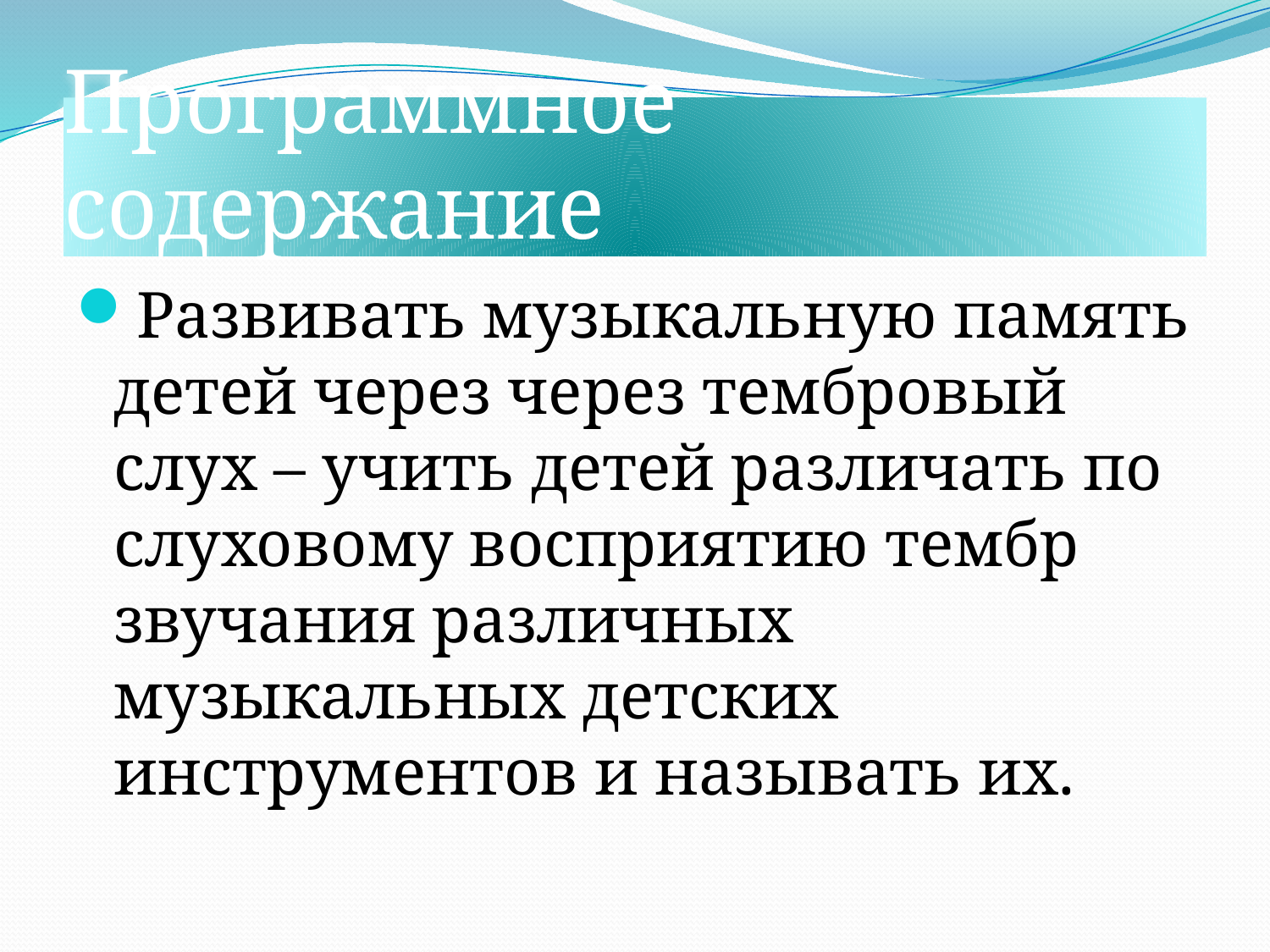

# Программное содержание
Развивать музыкальную память детей через через тембровый слух – учить детей различать по слуховому восприятию тембр звучания различных музыкальных детских инструментов и называть их.